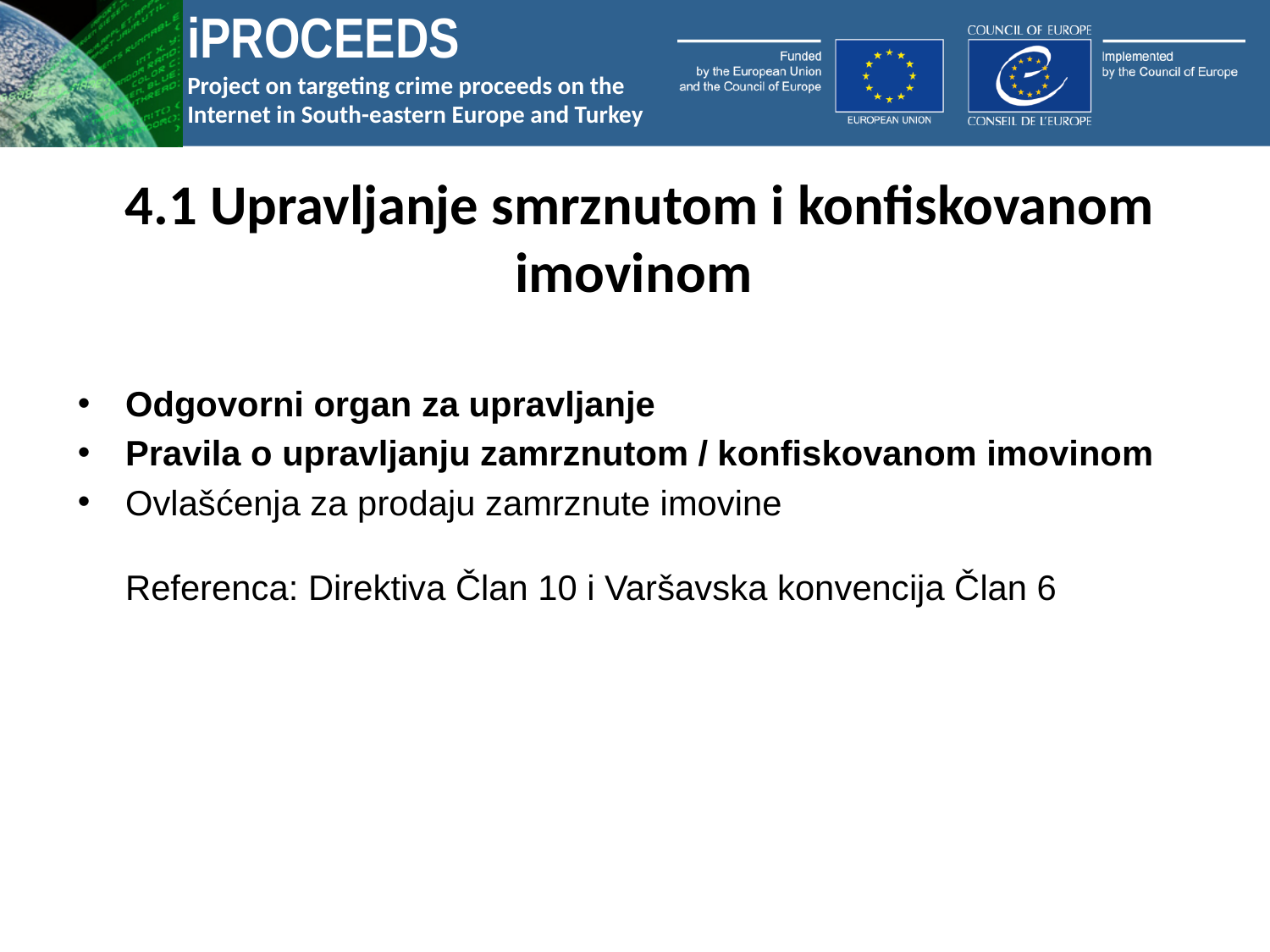

# 4.1 Upravljanje smrznutom i konfiskovanom imovinom

Odgovorni organ za upravljanje
Pravila o upravljanju zamrznutom / konfiskovanom imovinom
Ovlašćenja za prodaju zamrznute imovine
Referenca: Direktiva Član 10 i Varšavska konvencija Član 6